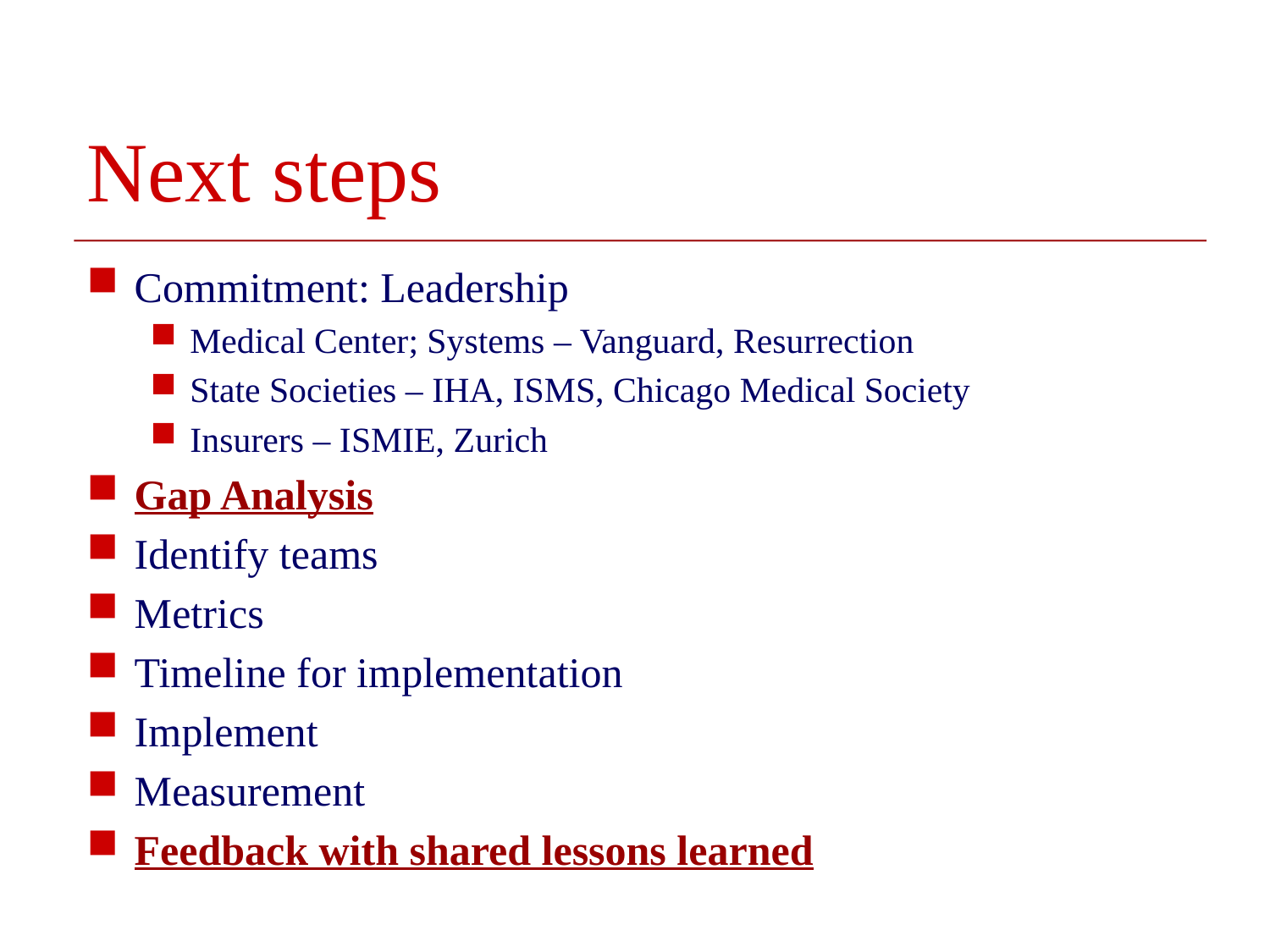

# Next steps
Commitment: Leadership
Medical Center; Systems – Vanguard, Resurrection
State Societies – IHA, ISMS, Chicago Medical Society
Insurers – ISMIE, Zurich
Gap Analysis
Identify teams
Metrics
Timeline for implementation
Implement
Measurement
Feedback with shared lessons learned